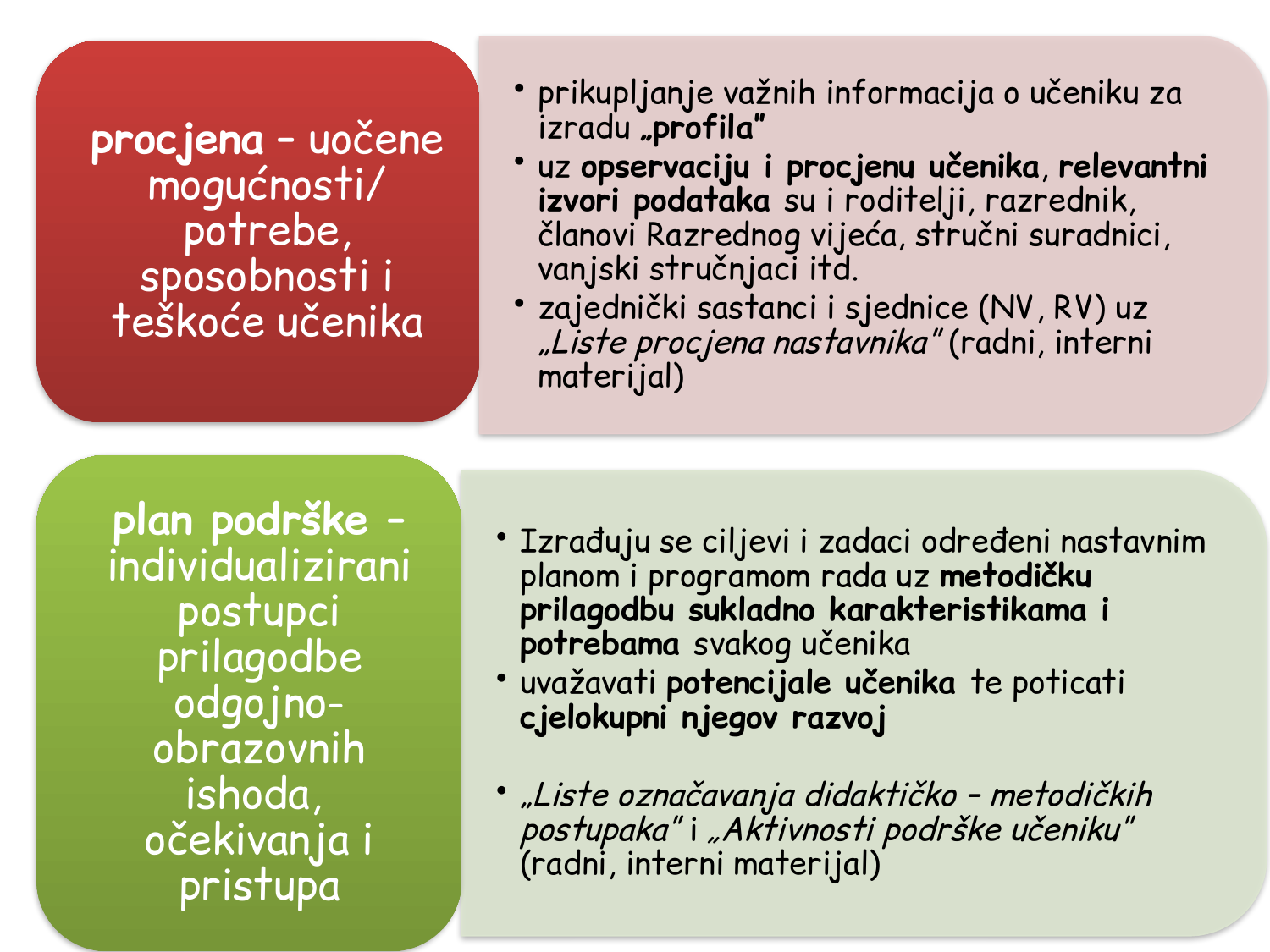

prikupljanje važnih informacija o učeniku za izradu „profila”
uz opservaciju i procjenu učenika, relevantni izvori podataka su i roditelji, razrednik, članovi Razrednog vijeća, stručni suradnici, vanjski stručnjaci itd.
zajednički sastanci i sjednice (NV, RV) uz „Liste procjena nastavnika” (radni, interni materijal)
procjena – uočene mogućnosti/ potrebe, sposobnosti i teškoće učenika
Izrađuju se ciljevi i zadaci određeni nastavnim planom i programom rada uz metodičku prilagodbu sukladno karakteristikama i potrebama svakog učenika
uvažavati potencijale učenika te poticati cjelokupni njegov razvoj

„Liste označavanja didaktičko – metodičkih postupaka” i „Aktivnosti podrške učeniku” (radni, interni materijal)
plan podrške – individualizirani postupci prilagodbe odgojno-obrazovnih ishoda,  očekivanja i pristupa